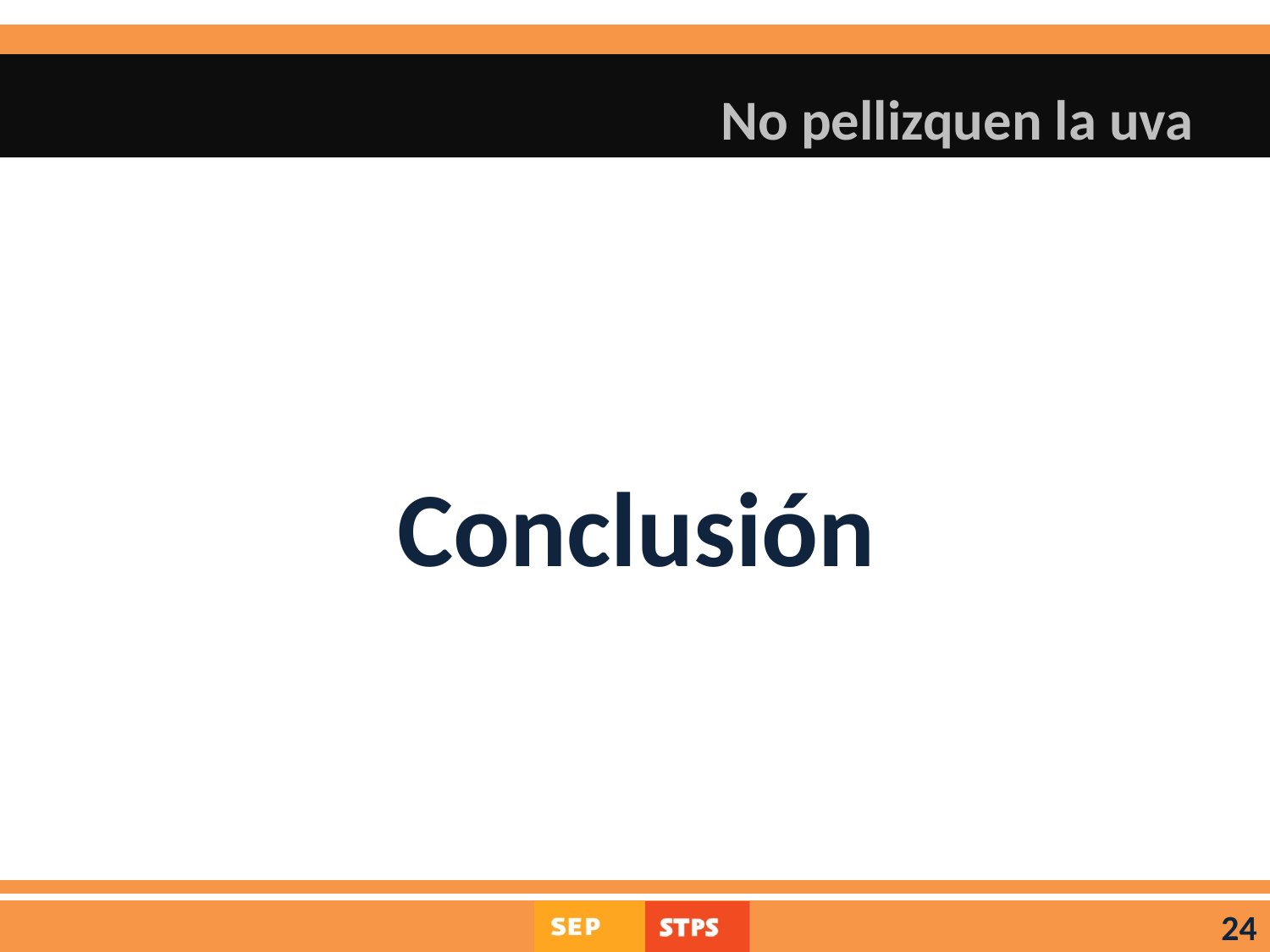

# No pellizquen la uva
Conclusión

24